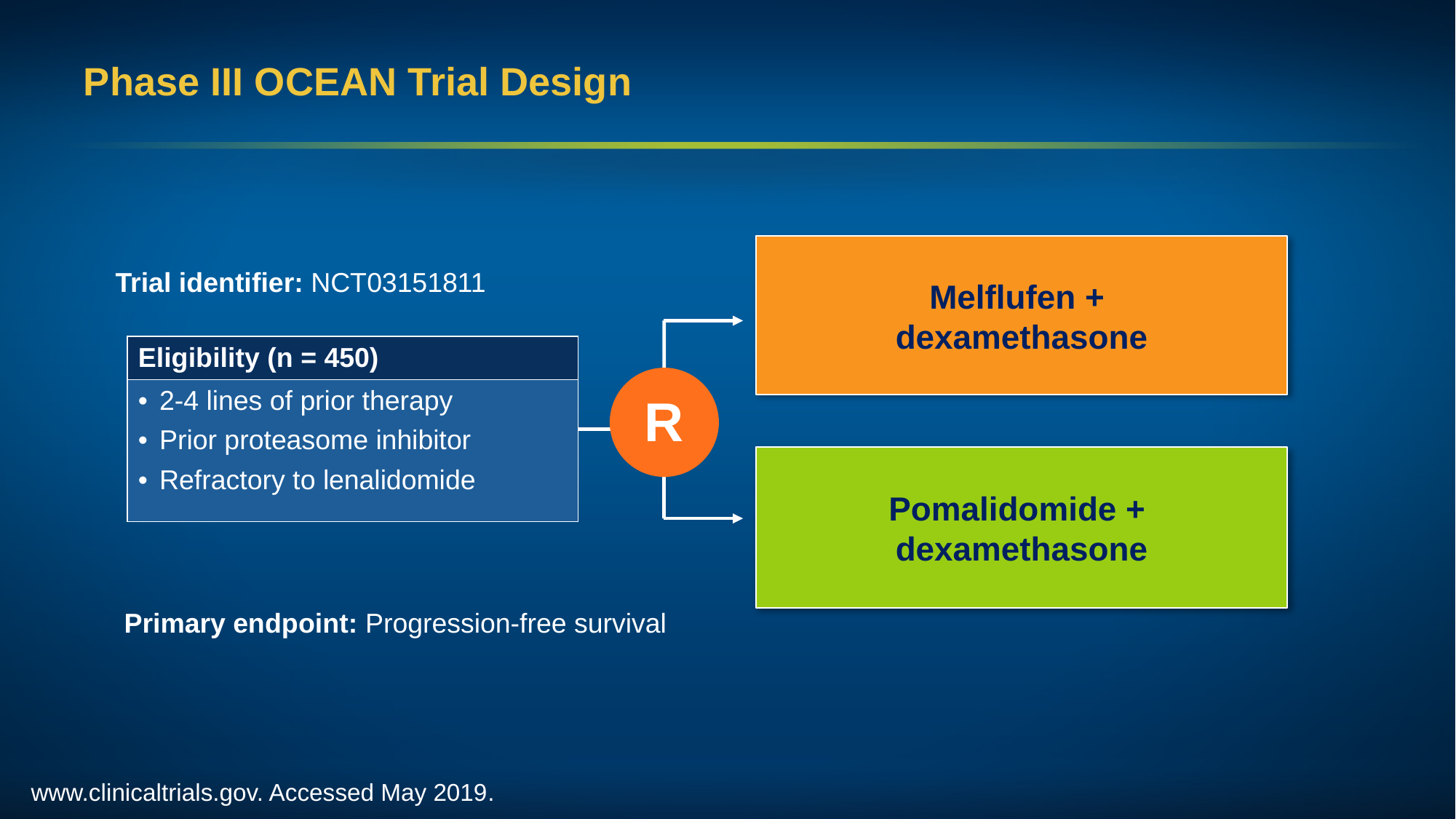

# Phase III OCEAN Trial Design
Melflufen +
dexamethasone
Trial identifier: NCT03151811
| Eligibility (n = 450) |
| --- |
| 2-4 lines of prior therapy Prior proteasome inhibitor Refractory to lenalidomide |

R
Pomalidomide +
dexamethasone
Primary endpoint: Progression-free survival
www.clinicaltrials.gov. Accessed May 2019.